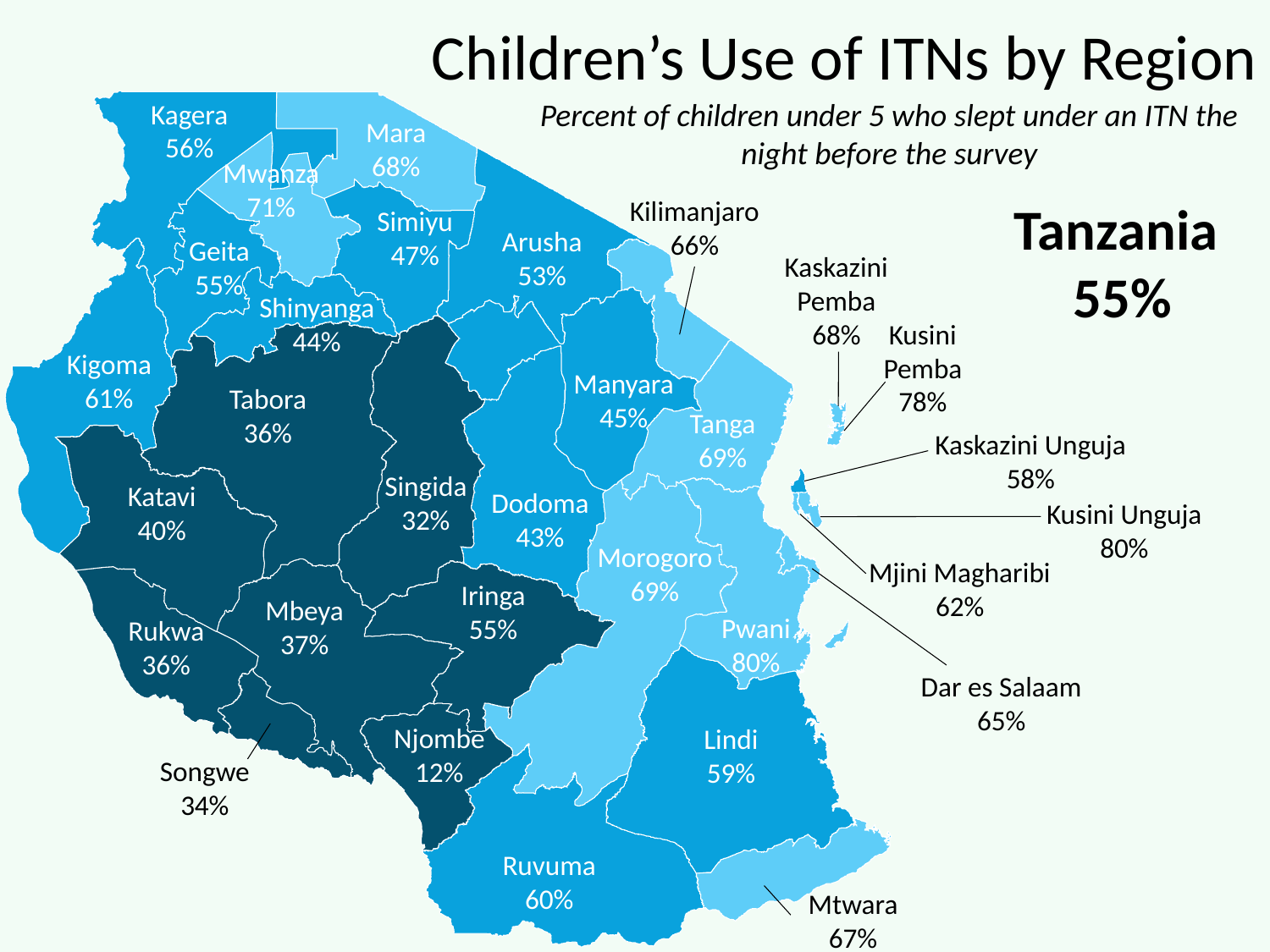

# Children’s Use of ITNs by Region
Percent of children under 5 who slept under an ITN the night before the survey
Kagera
56%

Mara
68%

Mwanza
71%

Kilimanjaro
66%
Tanzania
55%

Simiyu
47%
Arusha
53%
Geita
55%

Kaskazini Pemba
68%

Shinyanga
44%

Kusini Pemba
78%

Kigoma
61%

Manyara
45%
Tabora
36%
Tanga
69%

Kaskazini Unguja
58%

Singida
32%

Katavi
40%

Dodoma
43%
Kusini Unguja
80%

Morogoro
69%

Mjini Magharibi
62%

Iringa
55%
Mbeya
37%
Pwani
80%
Rukwa
36%

Dar es Salaam
65%

Njombe
12%
Lindi
59%

Songwe
34%

Ruvuma
60%
Mtwara
67%